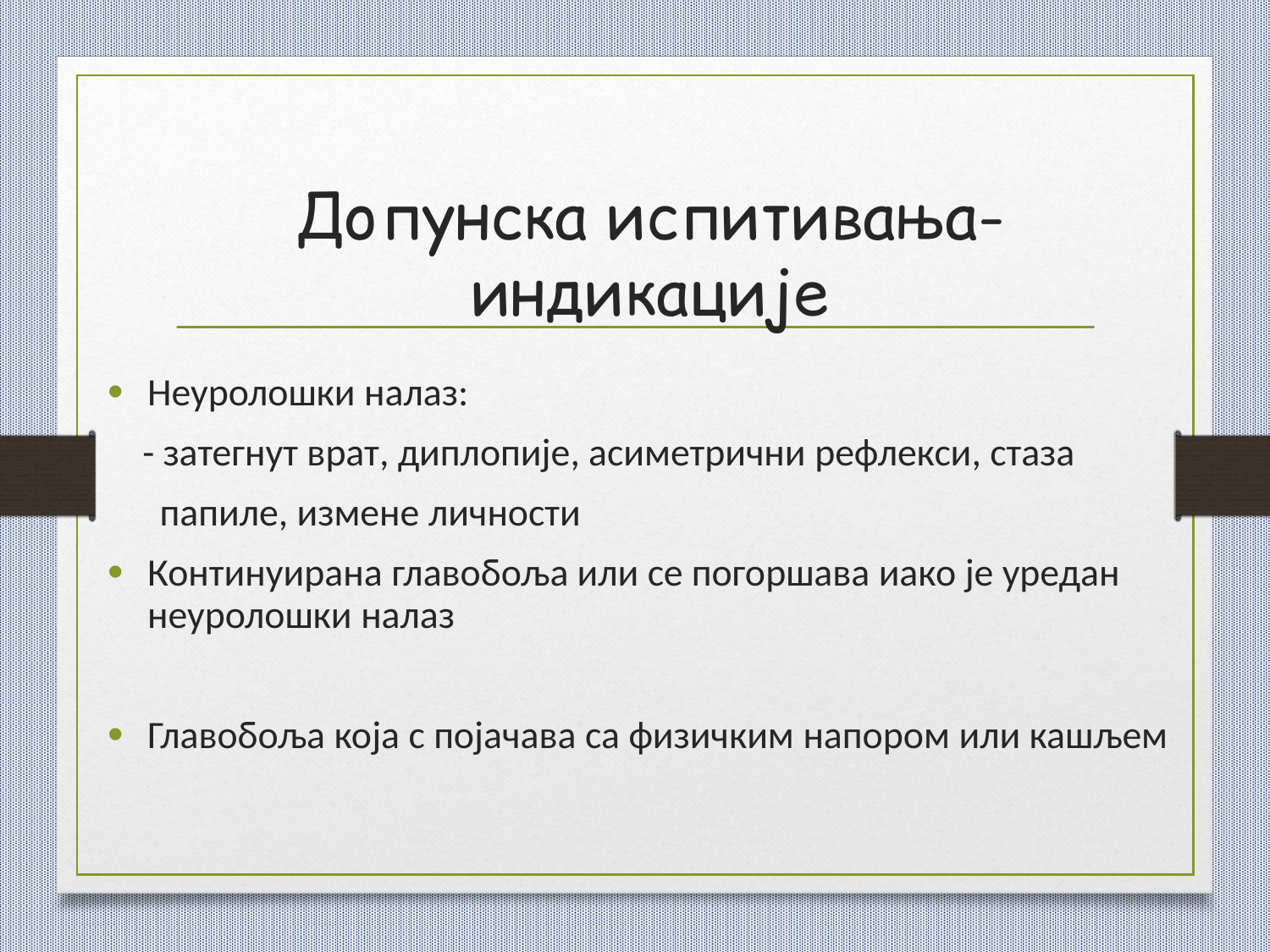

# Допунска испитивања- индикације
Неуролошки налаз:
    - затегнут врат, диплопије, асиметрични рефлекси, стаза
      папиле, измене личности
Континуирана главобоља или се погоршава иако је уредан неуролошки налаз

Главобоља која с појачава са физичким напором или кашљем